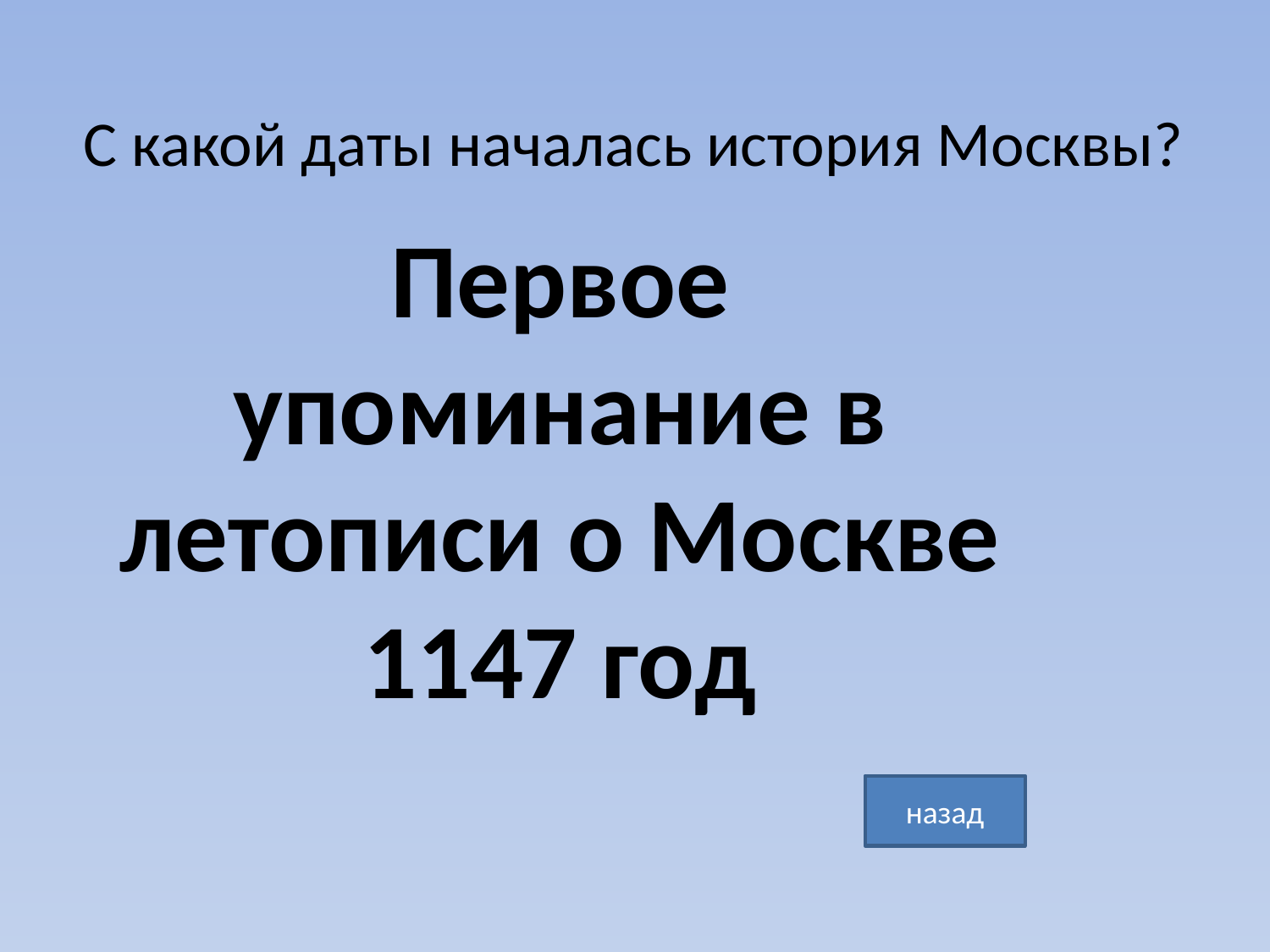

С какой даты началась история Москвы?
Первое упоминание в летописи о Москве 1147 год
назад